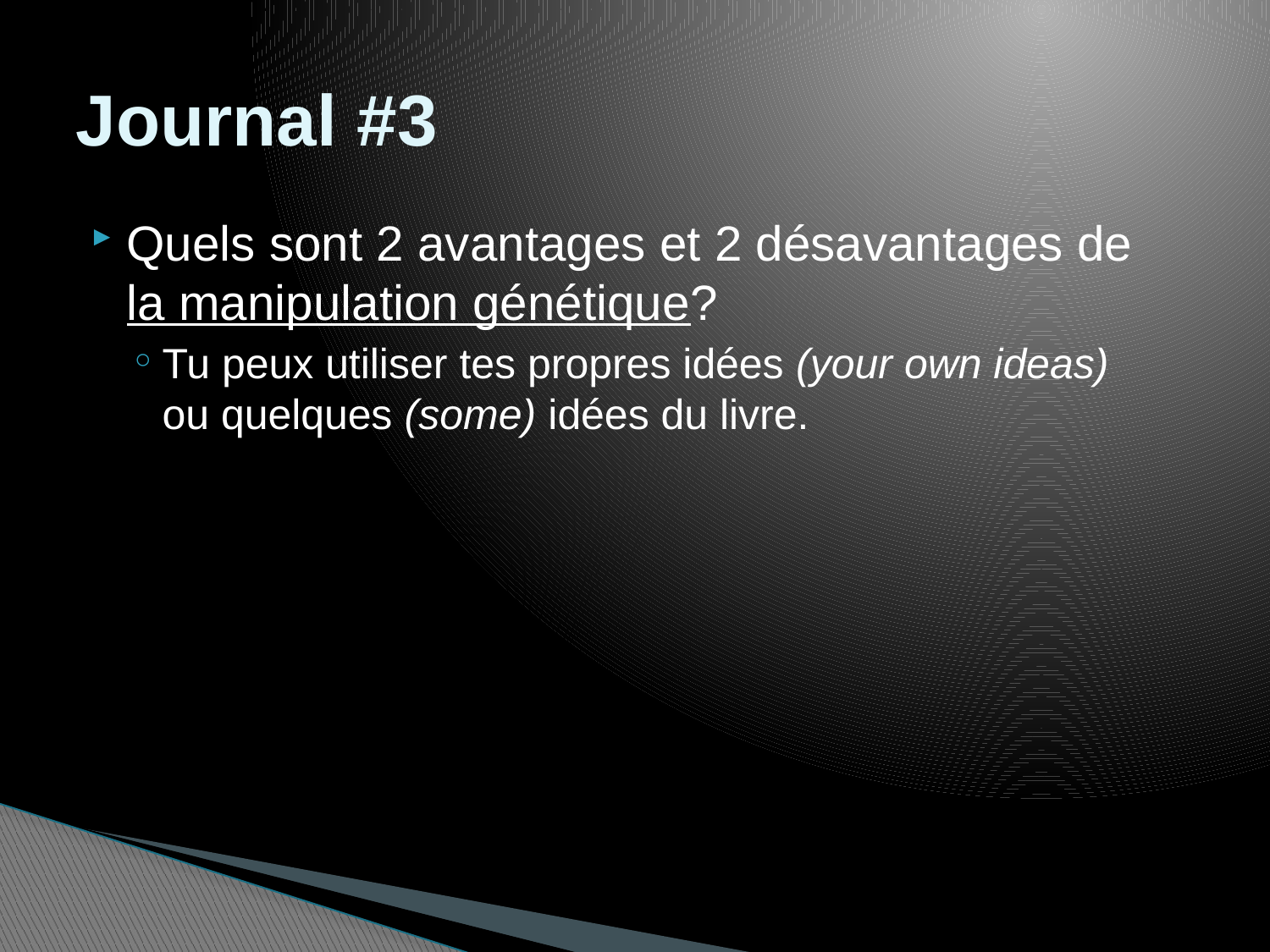

# Journal #3
Quels sont 2 avantages et 2 désavantages de la manipulation génétique?
Tu peux utiliser tes propres idées (your own ideas) ou quelques (some) idées du livre.